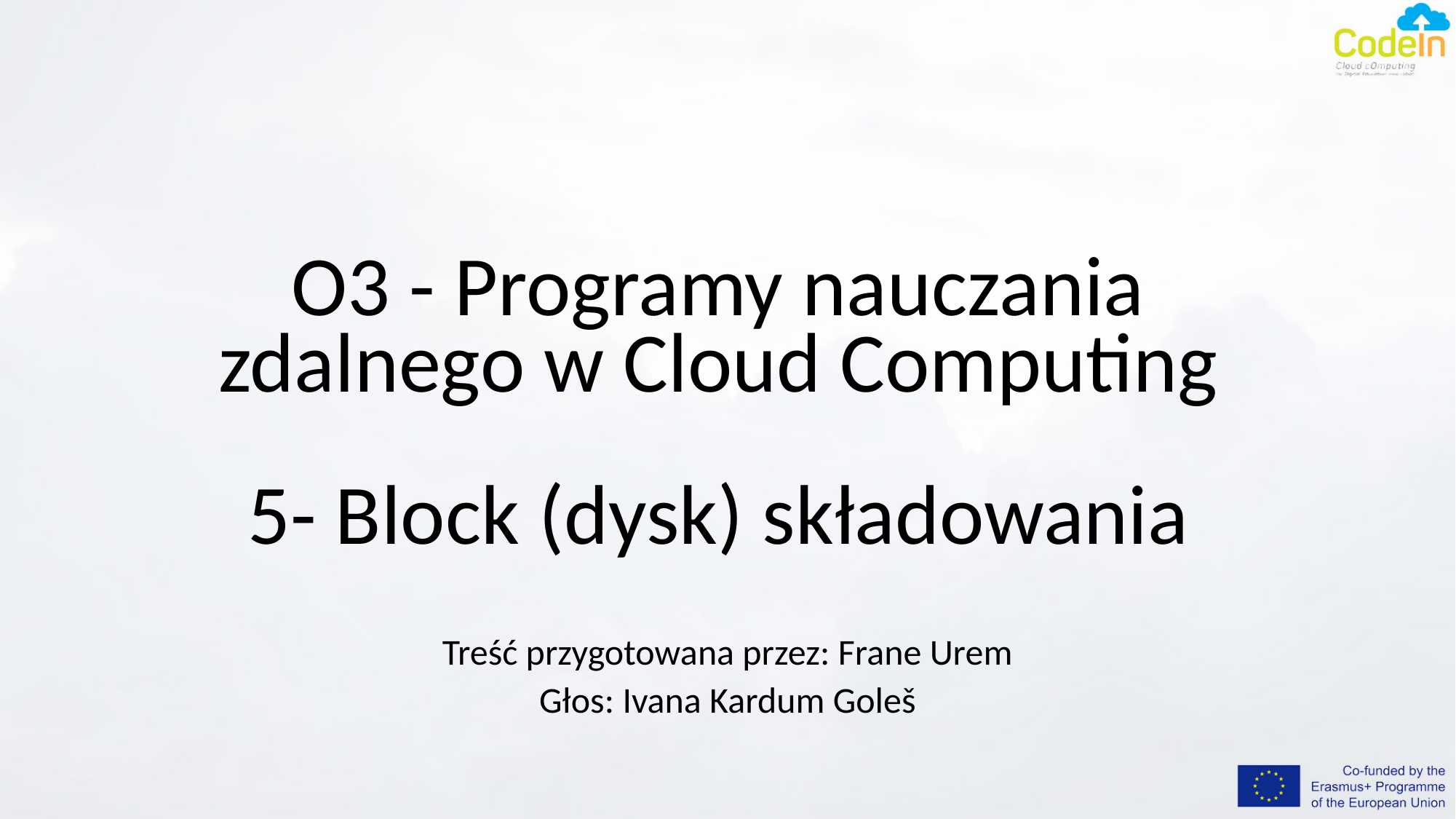

# O3 - Programy nauczania zdalnego w Cloud Computing 5- Block (dysk) składowania

Treść przygotowana przez: Frane Urem
Głos: Ivana Kardum Goleš